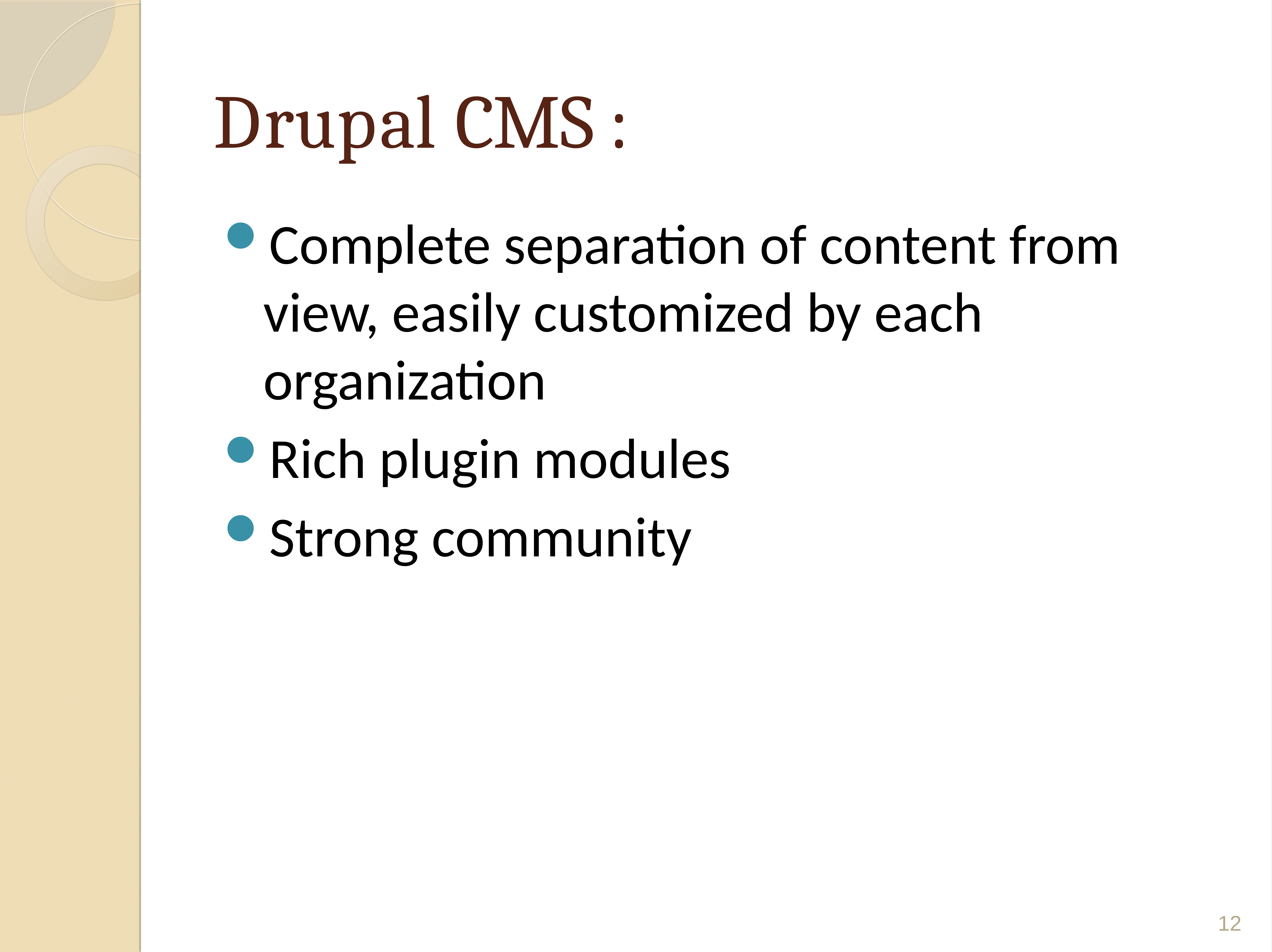

# Drupal CMS	:
Complete separation of content from view, easily customized by each organization
Rich plugin modules
Strong community
12